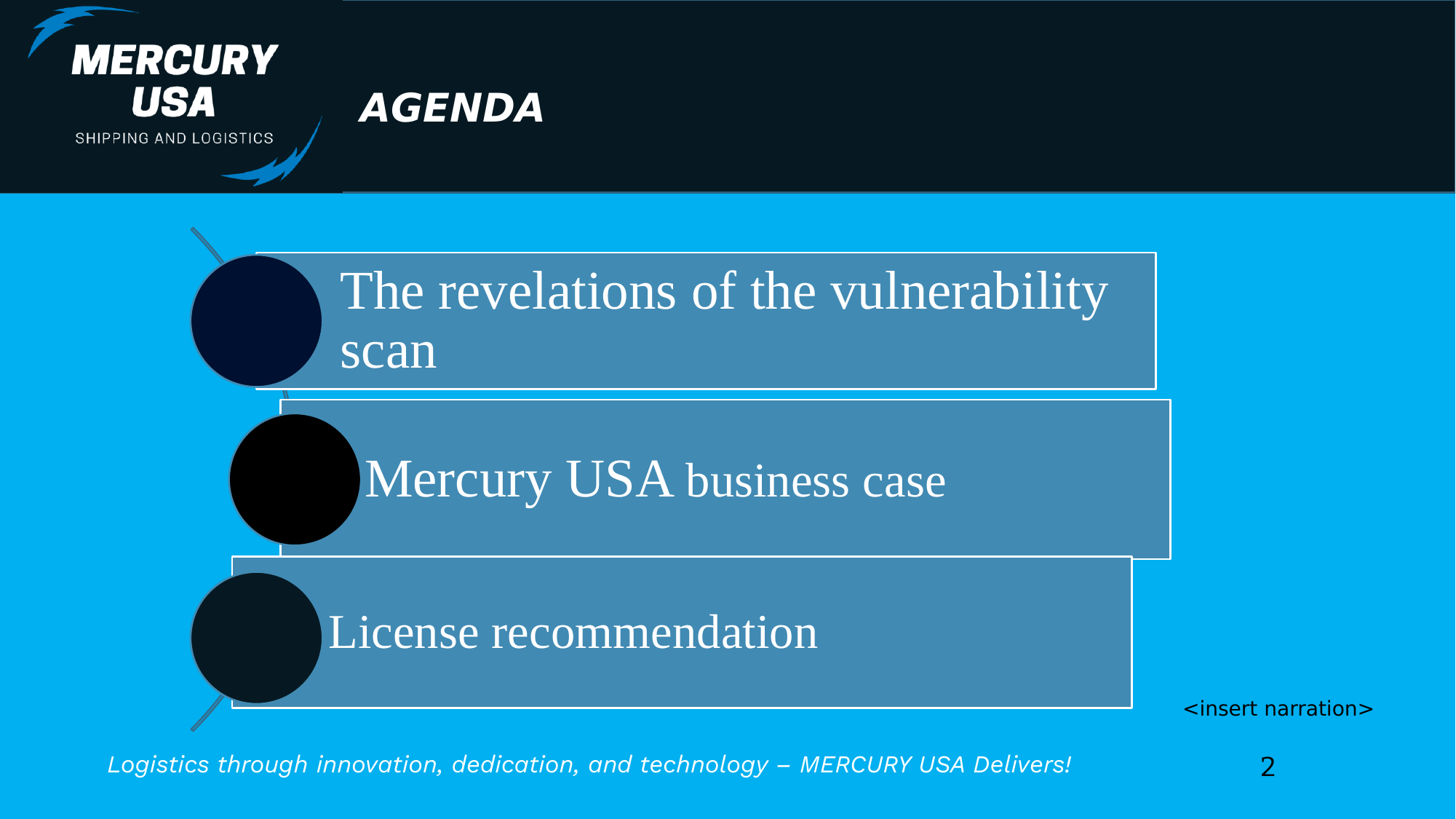

AGENDA
The revelations of the vulnerability scan
Mercury USA business case
 License recommendation
<insert narration>
Logistics through innovation, dedication, and technology – MERCURY USA Delivers!
2